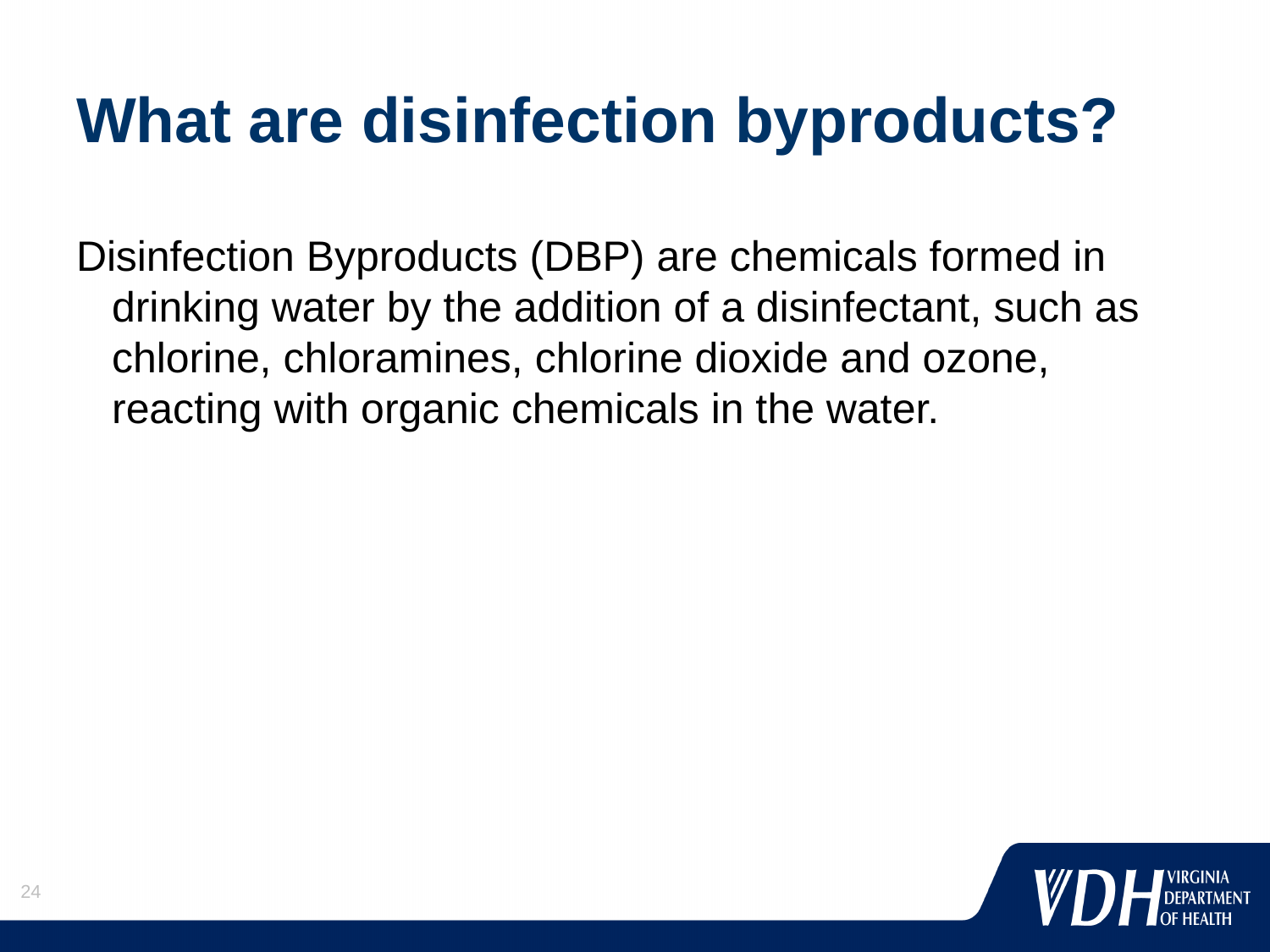

# What are disinfection byproducts?
Disinfection Byproducts (DBP) are chemicals formed in drinking water by the addition of a disinfectant, such as chlorine, chloramines, chlorine dioxide and ozone, reacting with organic chemicals in the water.

24